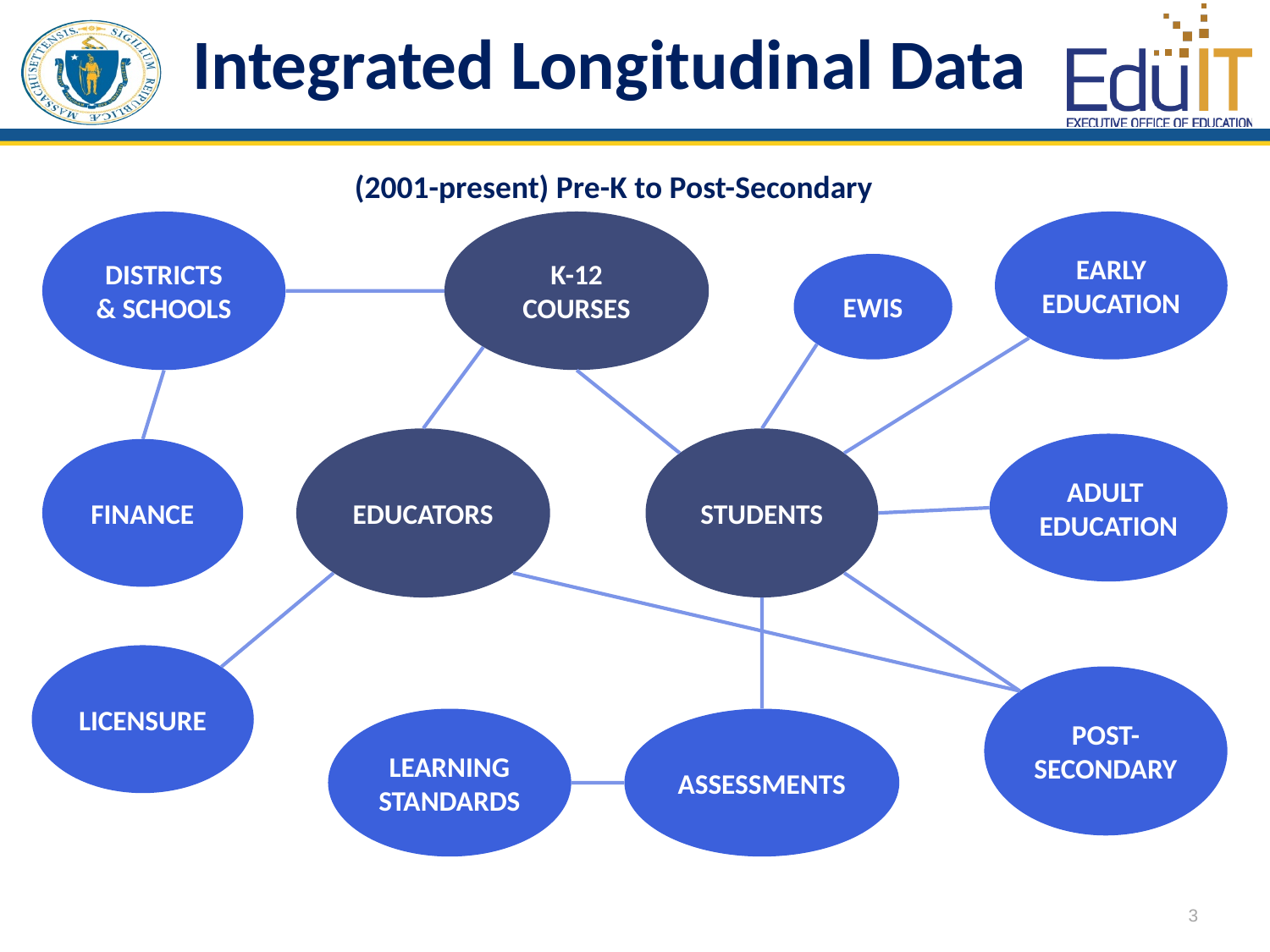

# Integrated Longitudinal Data

(2001-present) Pre-K to Post-Secondary
DISTRICTS
& SCHOOLS
K-12 COURSES
EARLY
EDUCATION
EWIS

EDUCATORS
STUDENTS
ADULT
EDUCATION
FINANCE

LICENSURE
POST-SECONDARY
LEARNING STANDARDS
ASSESSMENTS